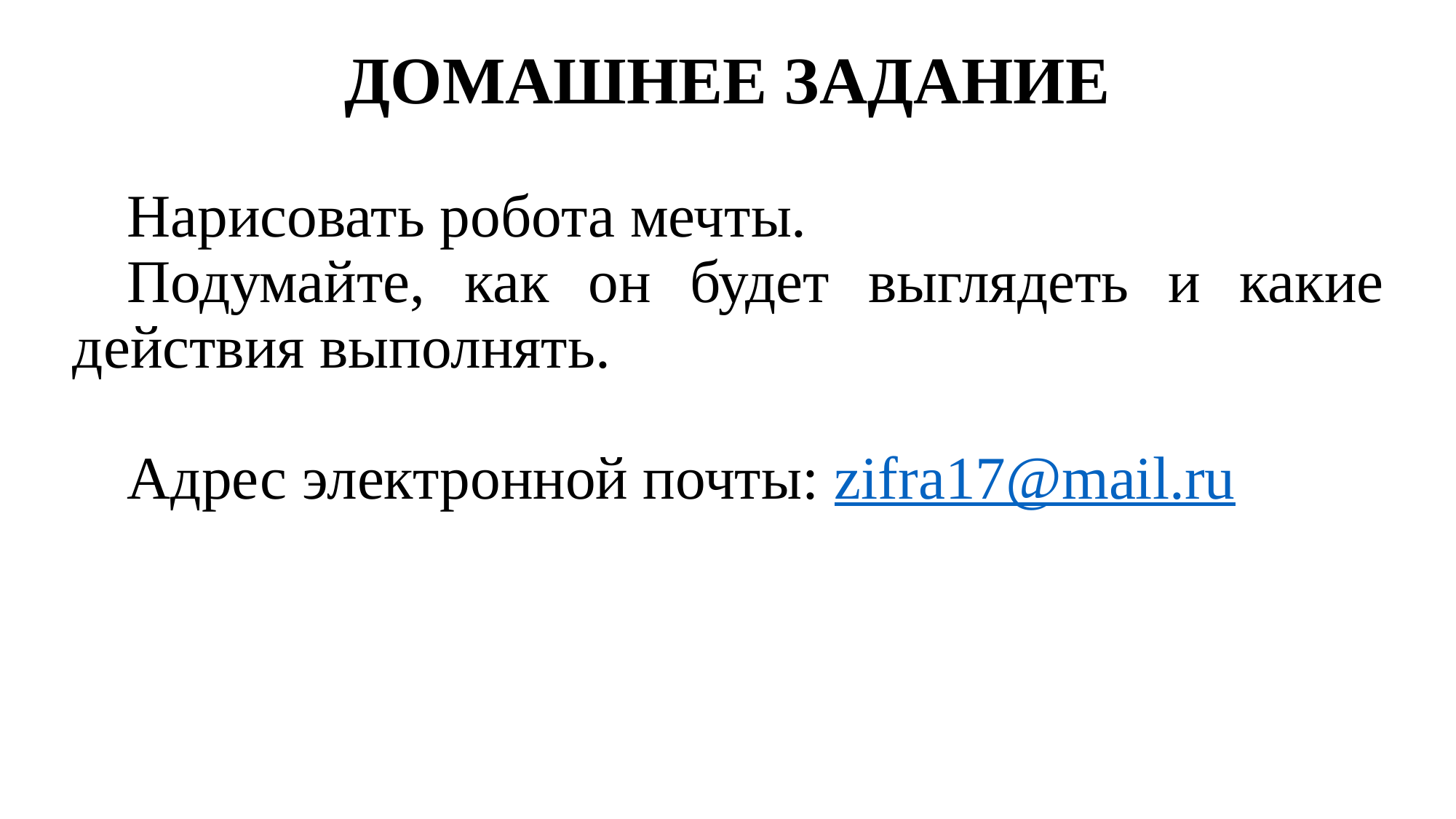

# ДОМАШНЕЕ ЗАДАНИЕ
Нарисовать робота мечты.
Подумайте, как он будет выглядеть и какие действия выполнять.

Адрес электронной почты: zifra17@mail.ru